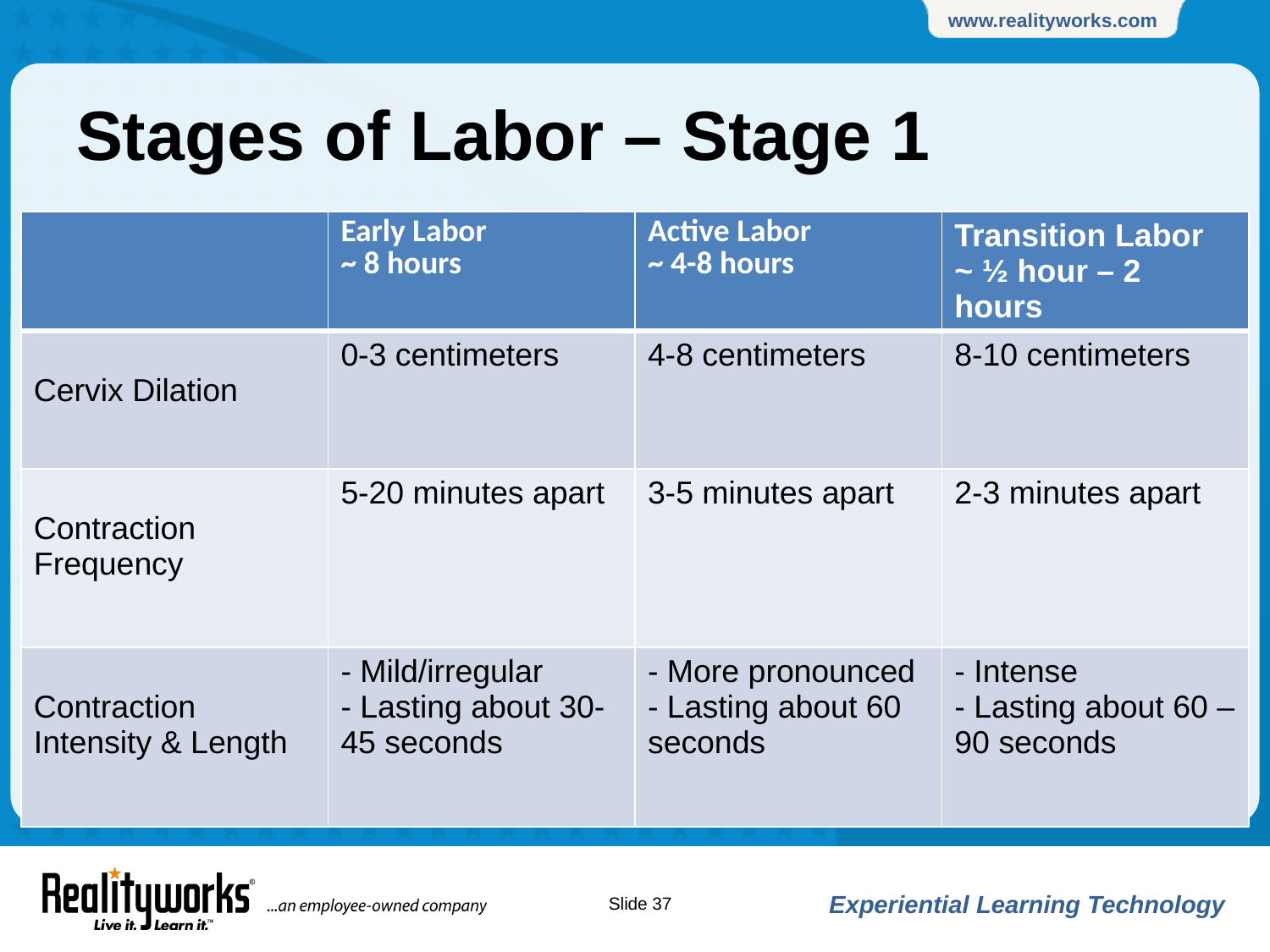

# Stages of Labor – Stage 1
|  | Early Labor ~ 8 hours | Active Labor ~ 4-8 hours | Transition Labor ~ ½ hour – 2 hours |
| --- | --- | --- | --- |
| Cervix Dilation | 0-3 centimeters | 4-8 centimeters | 8-10 centimeters |
| Contraction Frequency | 5-20 minutes apart | 3-5 minutes apart | 2-3 minutes apart |
| Contraction Intensity & Length | - Mild/irregular - Lasting about 30-45 seconds | - More pronounced - Lasting about 60 seconds | - Intense - Lasting about 60 – 90 seconds |
Slide 37
Experiential Learning Technology